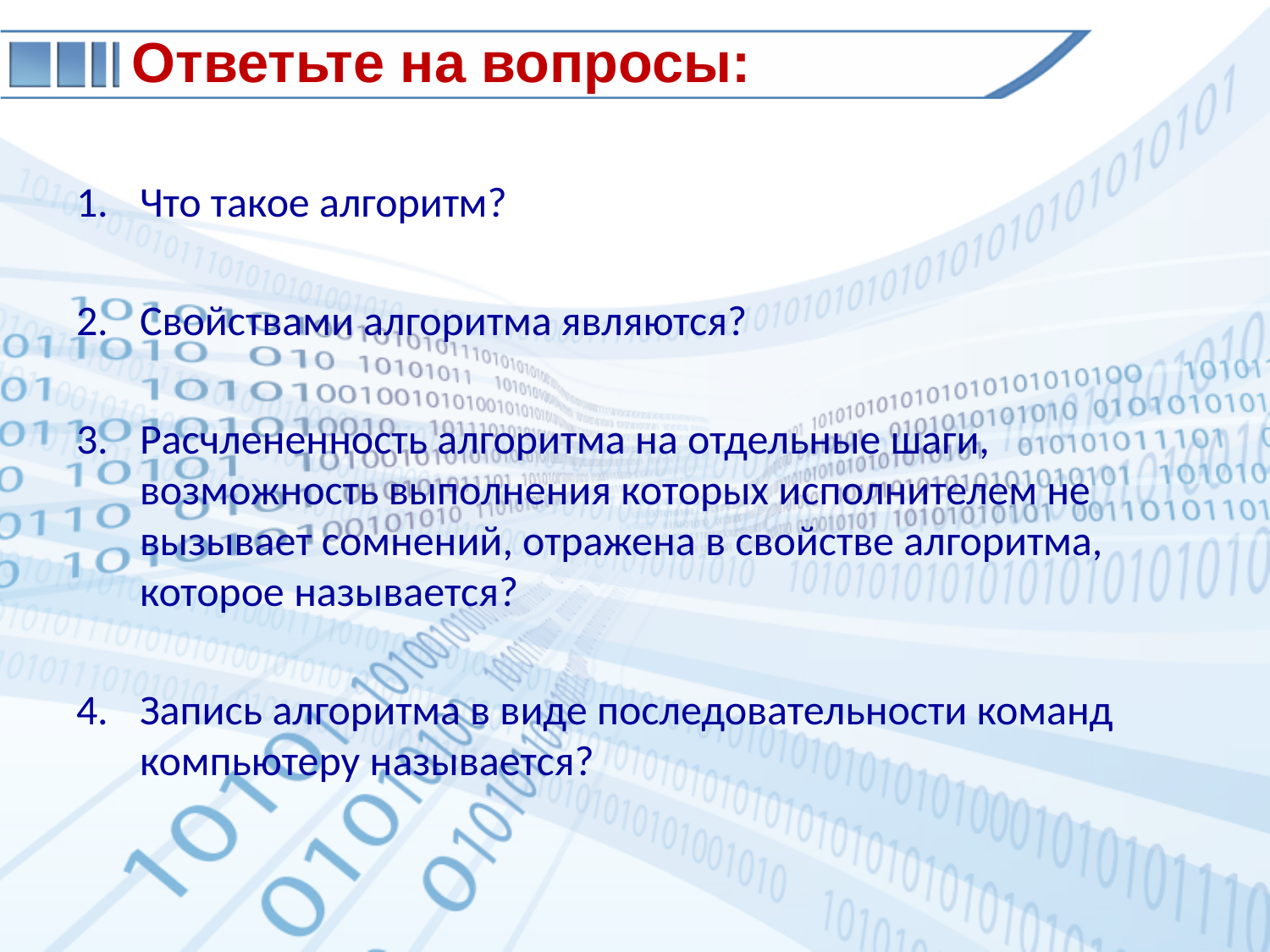

# Ответьте на вопросы:
Что такое алгоритм?

Свойствами алгоритма являются?

Расчлененность алгоритма на отдельные шаги, возможность выполнения которых исполнителем не вызывает сомнений, отражена в свойстве алгоритма, которое называется?

Запись алгоритма в виде последовательности команд компьютеру называется?